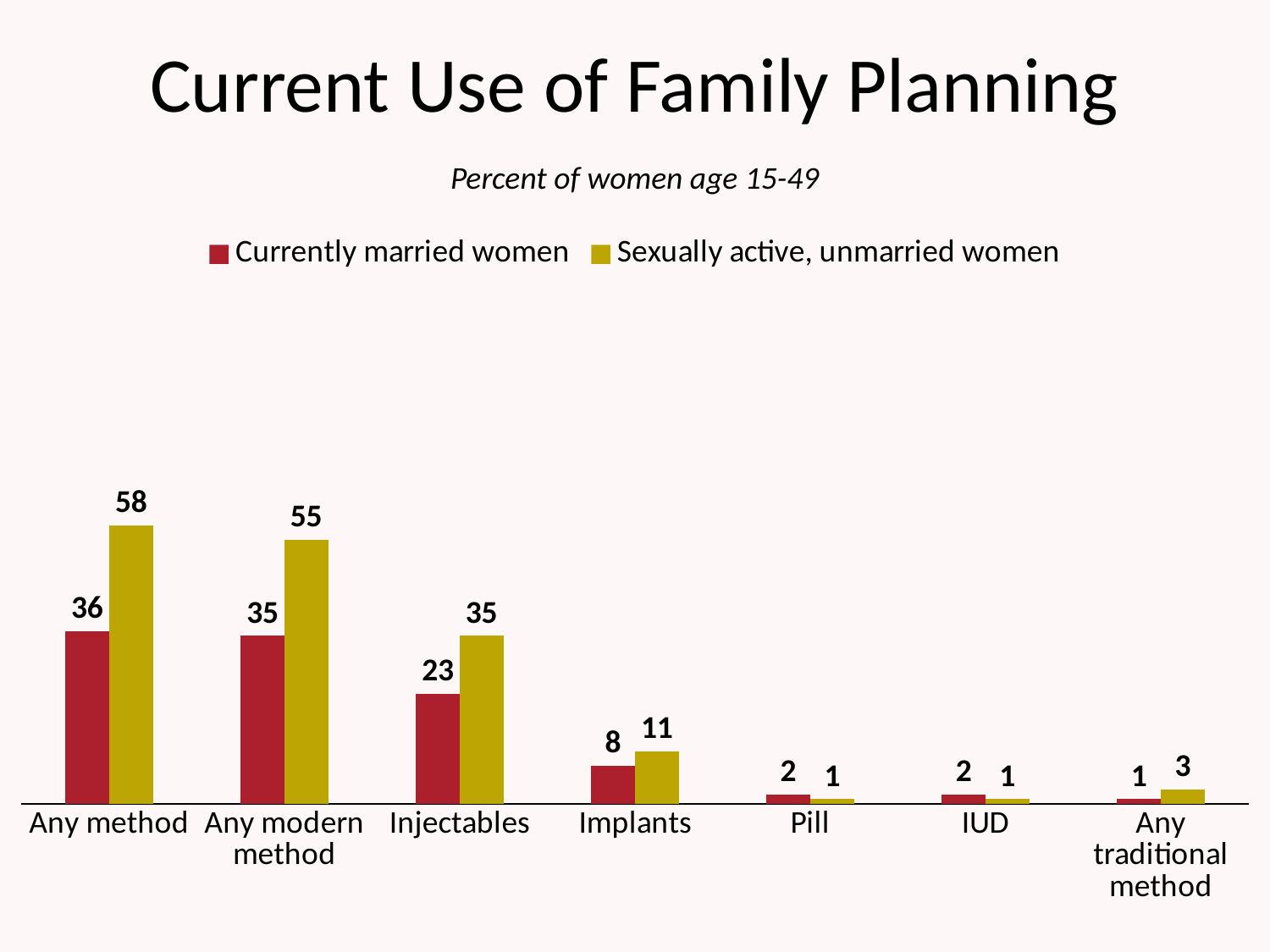

# Current Use of Family Planning
Percent of women age 15-49

### Chart

| Category | Currently married women | Sexually active, unmarried women |
|---|---|---|
| Any method | 36.0 | 58.0 |
| Any modern method | 35.0 | 55.0 |
| Injectables | 23.0 | 35.0 |
| Implants | 8.0 | 11.0 |
| Pill | 2.0 | 1.0 |
| IUD | 2.0 | 1.0 |
| Any traditional method | 1.0 | 3.0 |